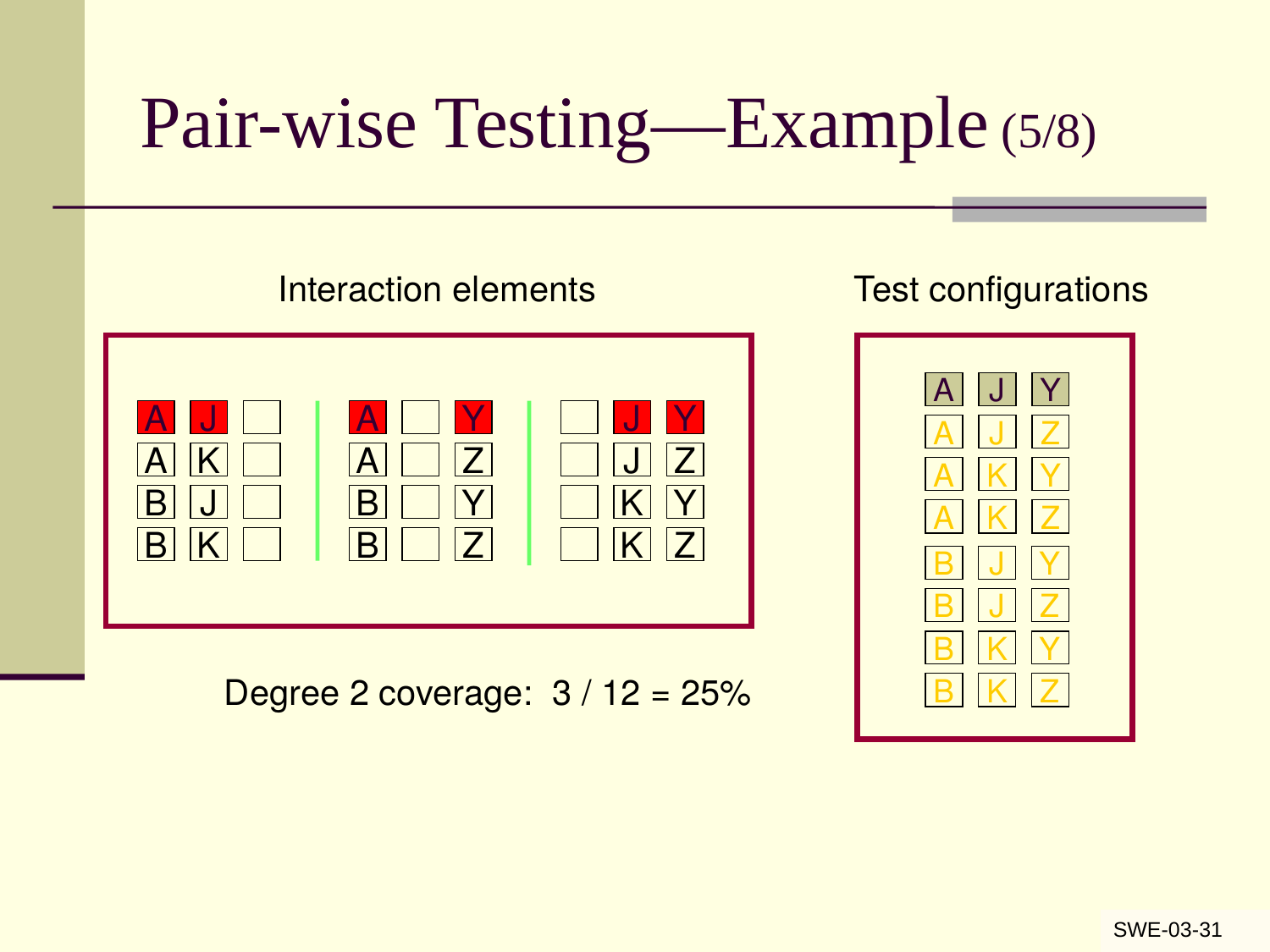

# Pair-wise Testing—Example (5/8)

Interaction elements
Test configurations

A
J

A
K

B
J

B
K

A

Y
A

Z
B

Y
B

Z

J
Y

J
Z

K
Y

K
Z

A
J
Y
A
J
Z
A
K
Y
A
K
Z
B
J
Y
B
J
Z
B
K
Y
B
K
Z
A
J
Y
A
J
A
Y
J
Y
Degree 2 coverage:  3 / 12 = 25%